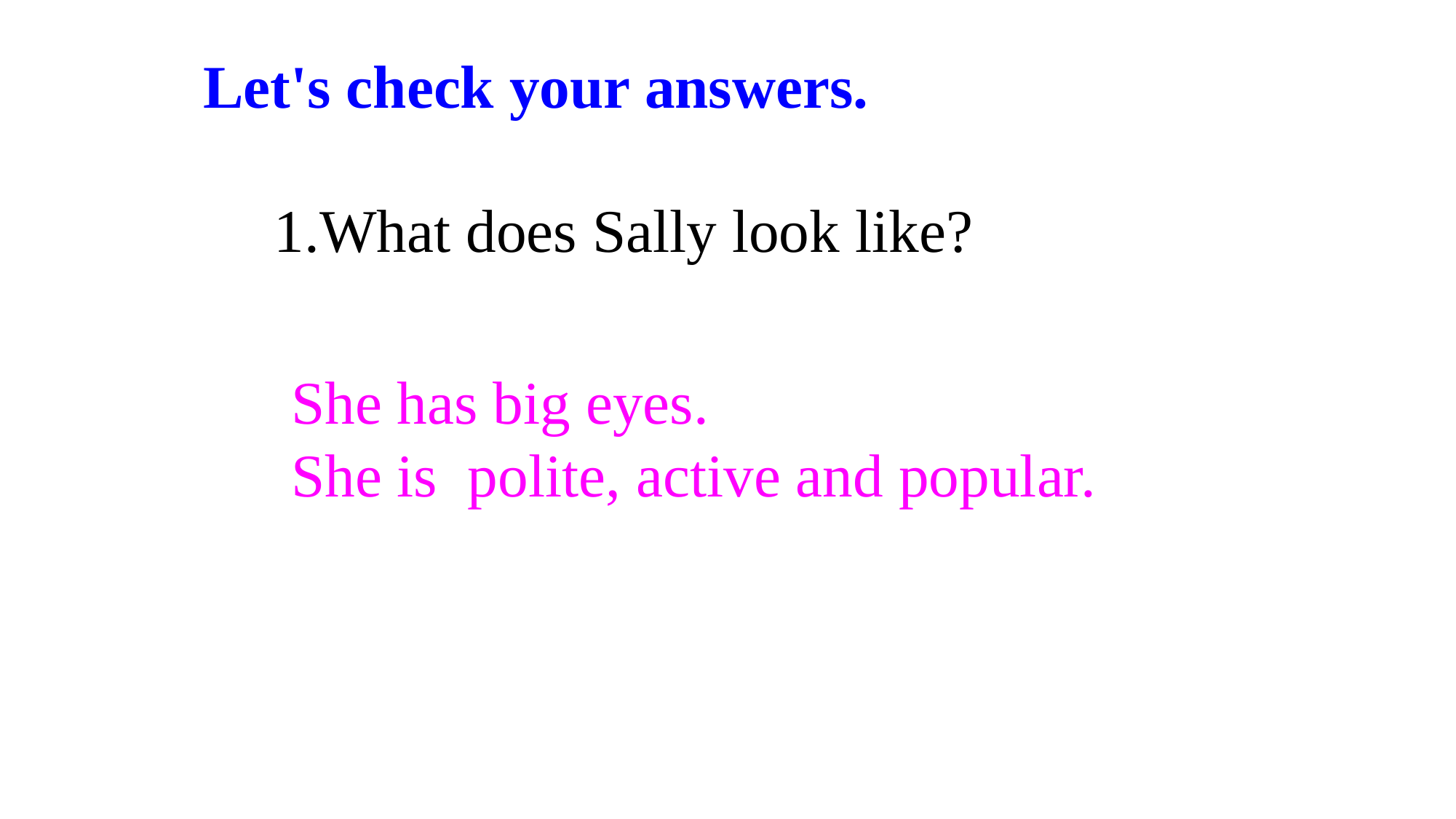

Let's check your answers.
1.What does Sally look like?
She has big eyes.
She is  polite, active and popular.